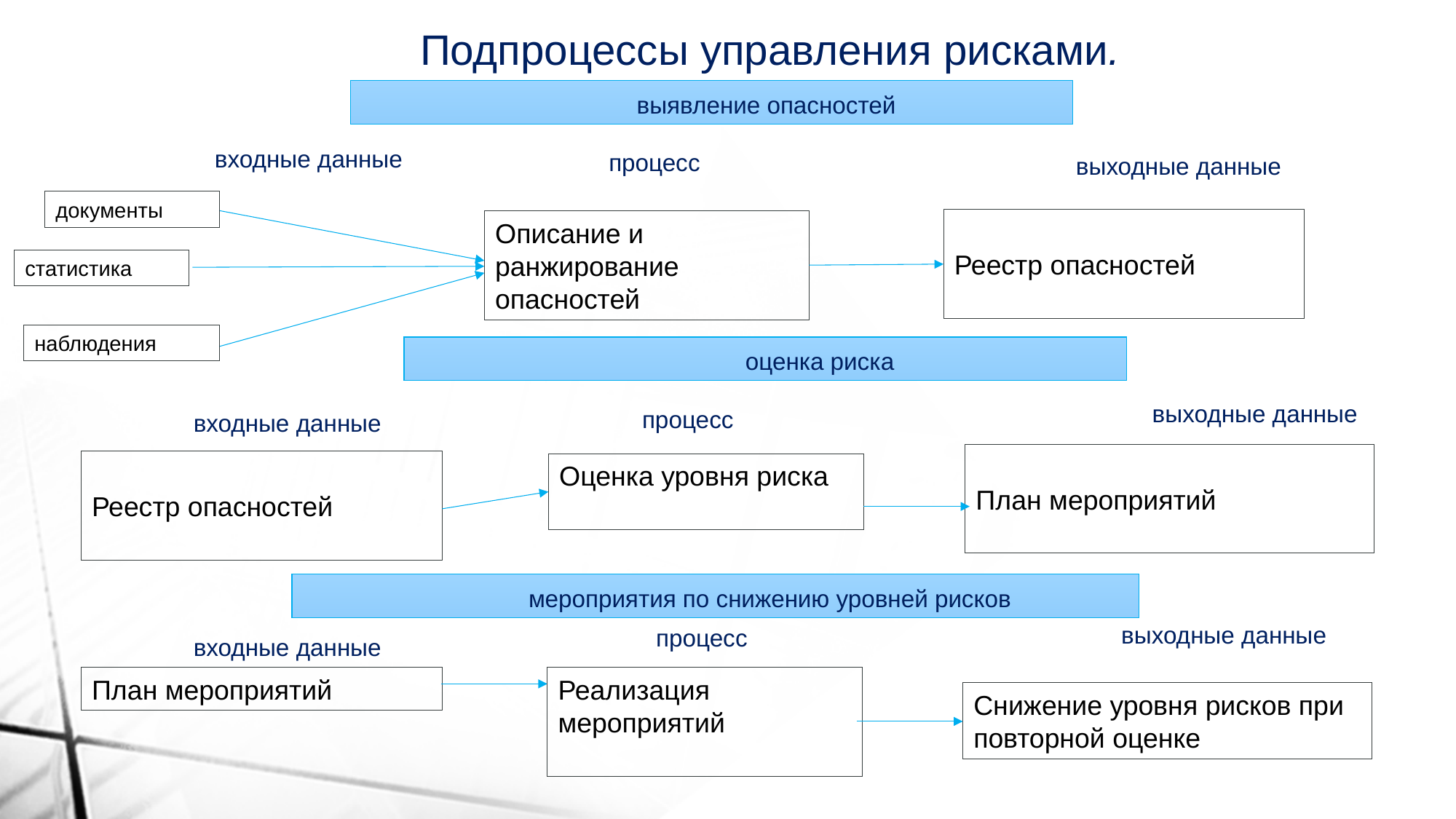

Подпроцессы управления рисками.
	выявление опасностей
	входные данные
	процесс
	выходные данные
документы

Реестр опасностей

Описание и ранжирование опасностей
статистика
наблюдения
	оценка риска
	выходные данные
	процесс
	входные данные

План мероприятий

Реестр опасностей

Оценка уровня риска

	мероприятия по снижению уровней рисков
	выходные данные
	процесс
	входные данные
План мероприятий
Реализация мероприятий

Снижение уровня рисков при повторной оценке